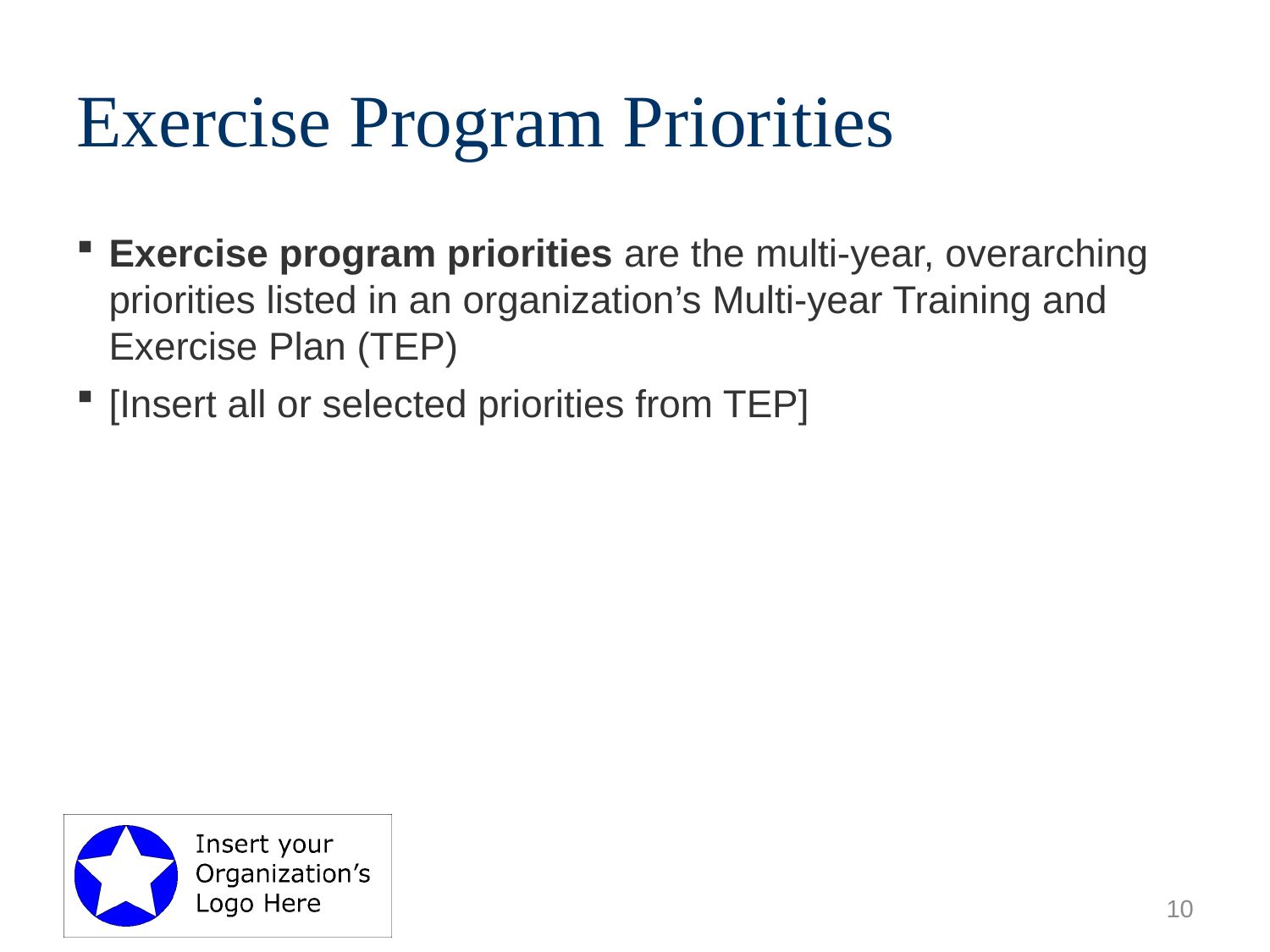

# Exercise Program Priorities
Exercise program priorities are the multi-year, overarching priorities listed in an organization’s Multi-year Training and Exercise Plan (TEP)
[Insert all or selected priorities from TEP]
10